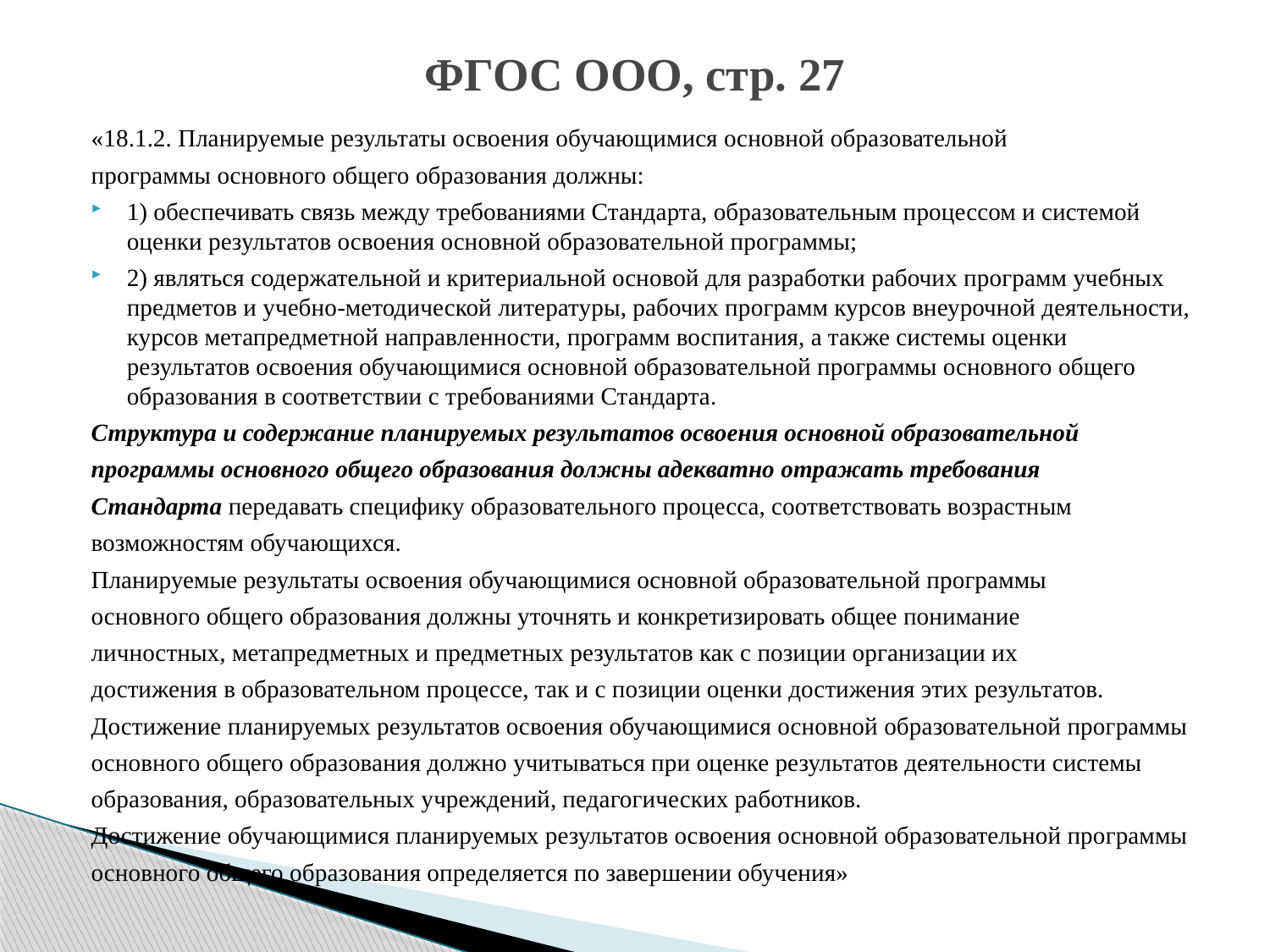

# ФГОС ООО, стр. 27
«18.1.2. Планируемые результаты освоения обучающимися основной образовательной
программы основного общего образования должны:
1) обеспечивать связь между требованиями Стандарта, образовательным процессом и системой оценки результатов освоения основной образовательной программы;
2) являться содержательной и критериальной основой для разработки рабочих программ учебных предметов и учебно-методической литературы, рабочих программ курсов внеурочной деятельности, курсов метапредметной направленности, программ воспитания, а также системы оценки результатов освоения обучающимися основной образовательной программы основного общего образования в соответствии с требованиями Стандарта.
Структура и содержание планируемых результатов освоения основной образовательной
программы основного общего образования должны адекватно отражать требования
Стандарта передавать специфику образовательного процесса, соответствовать возрастным
возможностям обучающихся.
Планируемые результаты освоения обучающимися основной образовательной программы
основного общего образования должны уточнять и конкретизировать общее понимание
личностных, метапредметных и предметных результатов как с позиции организации их
достижения в образовательном процессе, так и с позиции оценки достижения этих результатов.
Достижение планируемых результатов освоения обучающимися основной образовательной программы
основного общего образования должно учитываться при оценке результатов деятельности системы
образования, образовательных учреждений, педагогических работников.
Достижение обучающимися планируемых результатов освоения основной образовательной программы
основного общего образования определяется по завершении обучения»